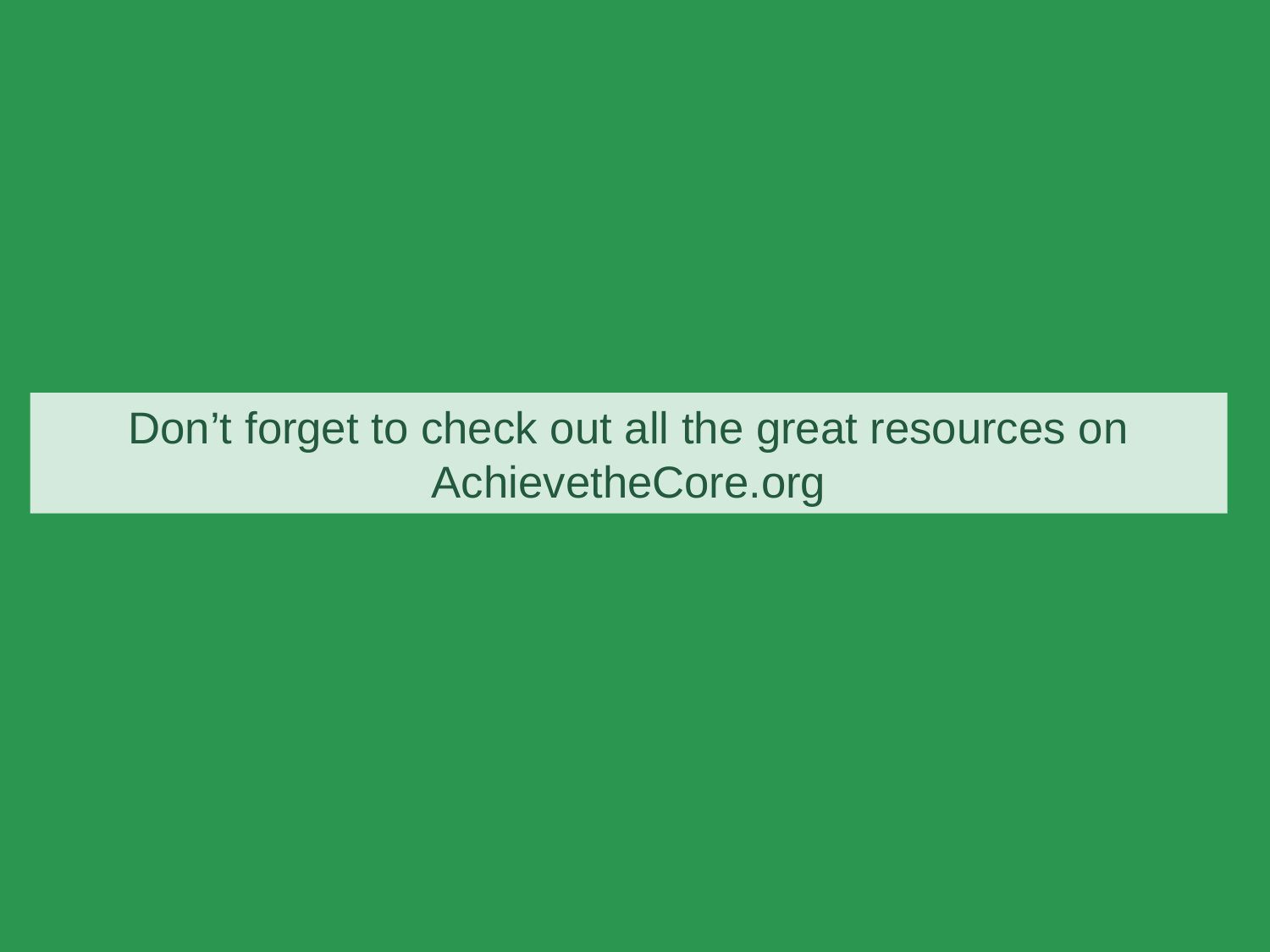

# Don’t forget to check out all the great resources on AchievetheCore.org